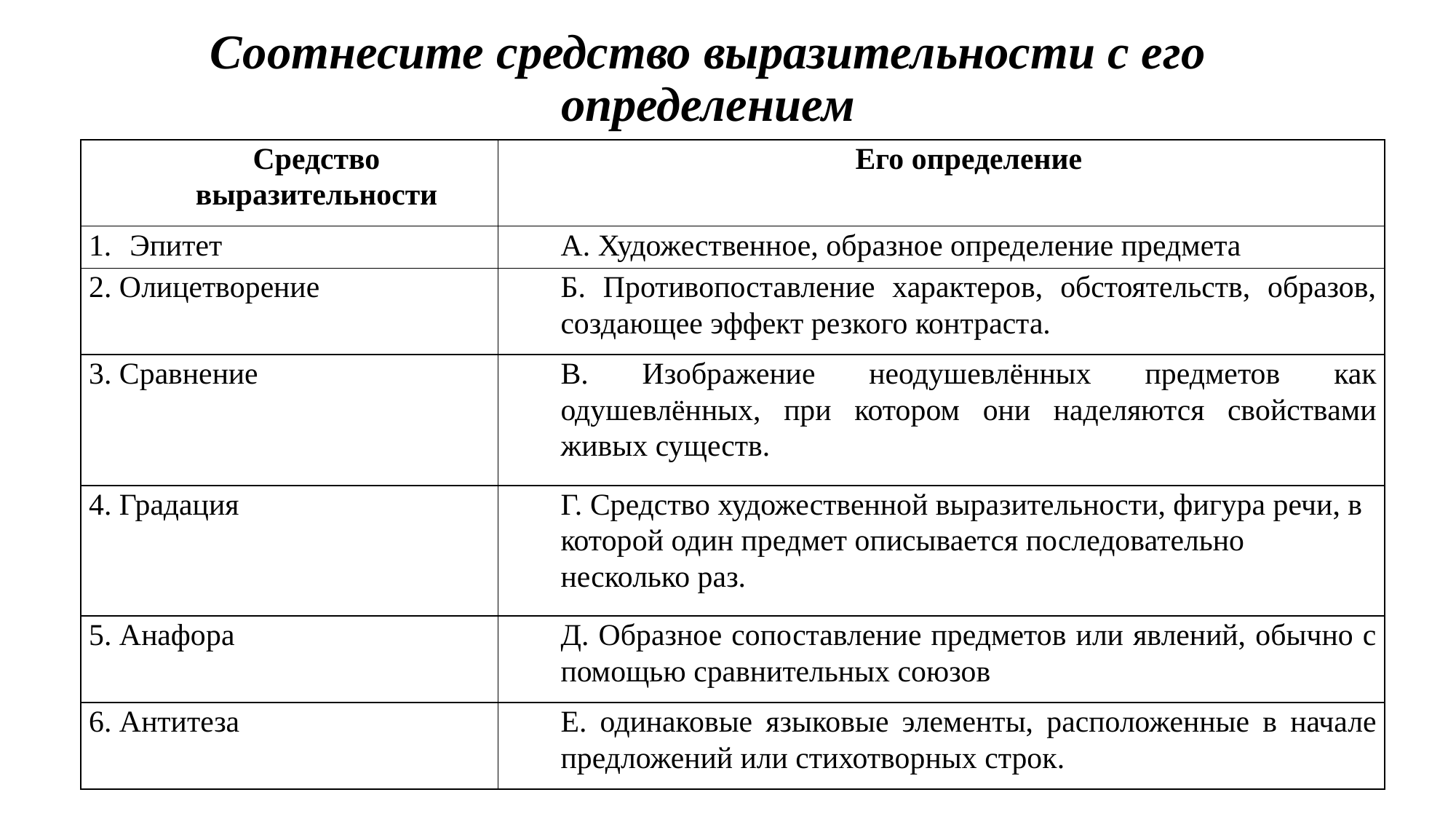

# Соотнесите средство выразительности с его определением
| Средство выразительности | Его определение |
| --- | --- |
| Эпитет | А. Художественное, образное определение предмета |
| 2. Олицетворение | Б. Противопоставление характеров, обстоятельств, образов, создающее эффект резкого контраста. |
| 3. Сравнение | В. Изображение неодушевлённых предметов как одушевлённых, при котором они наделяются свойствами живых существ. |
| 4. Градация | Г. Средство художественной выразительности, фигура речи, в которой один предмет описывается последовательно несколько раз. |
| 5. Анафора | Д. Образное сопоставление предметов или явлений, обычно с помощью сравнительных союзов |
| 6. Антитеза | Е. одинаковые языковые элементы, расположенные в начале предложений или стихотворных строк. |